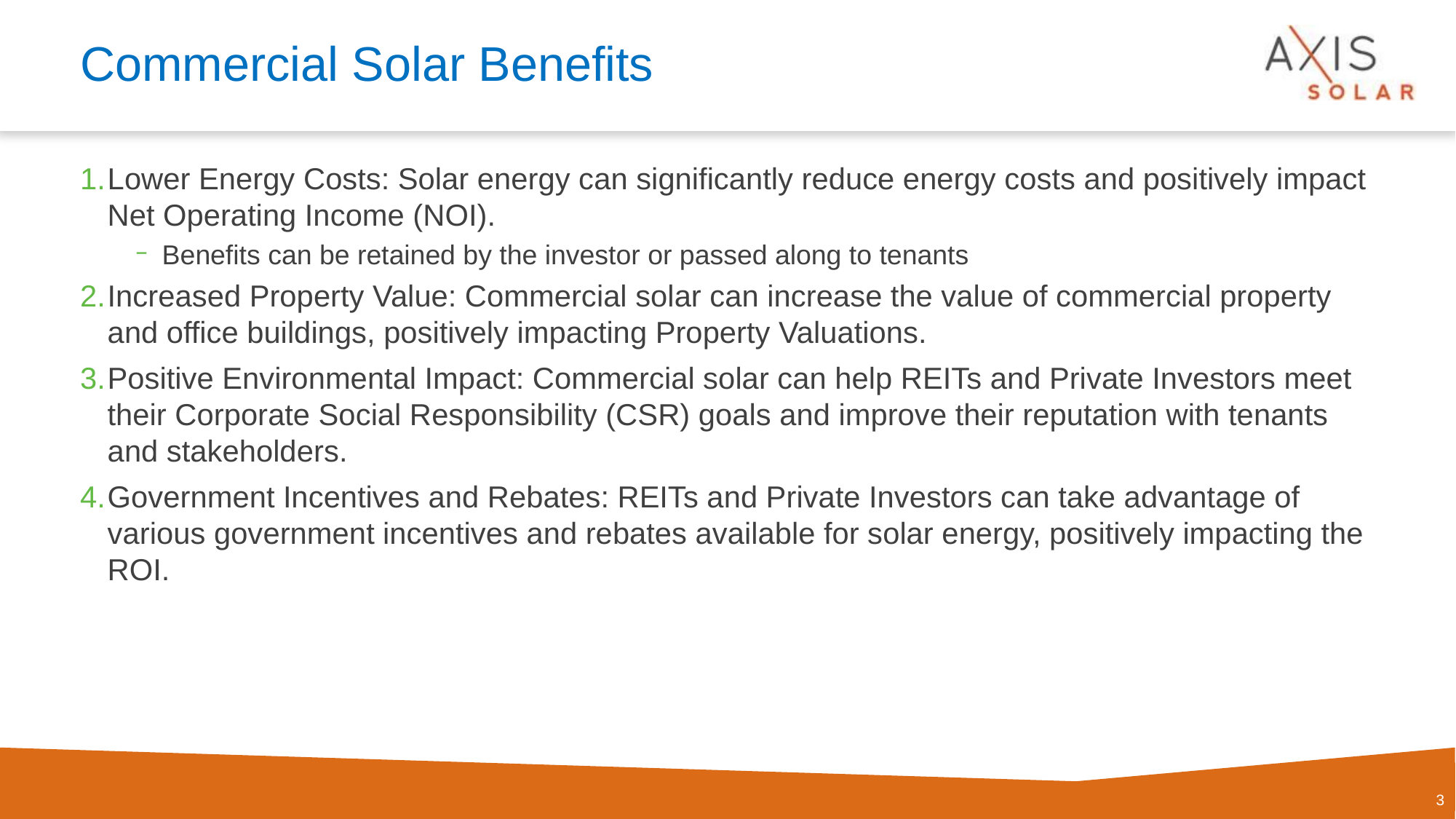

# Commercial Solar Benefits
Lower Energy Costs: Solar energy can significantly reduce energy costs and positively impact Net Operating Income (NOI).
Benefits can be retained by the investor or passed along to tenants
Increased Property Value: Commercial solar can increase the value of commercial property and office buildings, positively impacting Property Valuations.
Positive Environmental Impact: Commercial solar can help REITs and Private Investors meet their Corporate Social Responsibility (CSR) goals and improve their reputation with tenants and stakeholders.
Government Incentives and Rebates: REITs and Private Investors can take advantage of various government incentives and rebates available for solar energy, positively impacting the ROI.

3